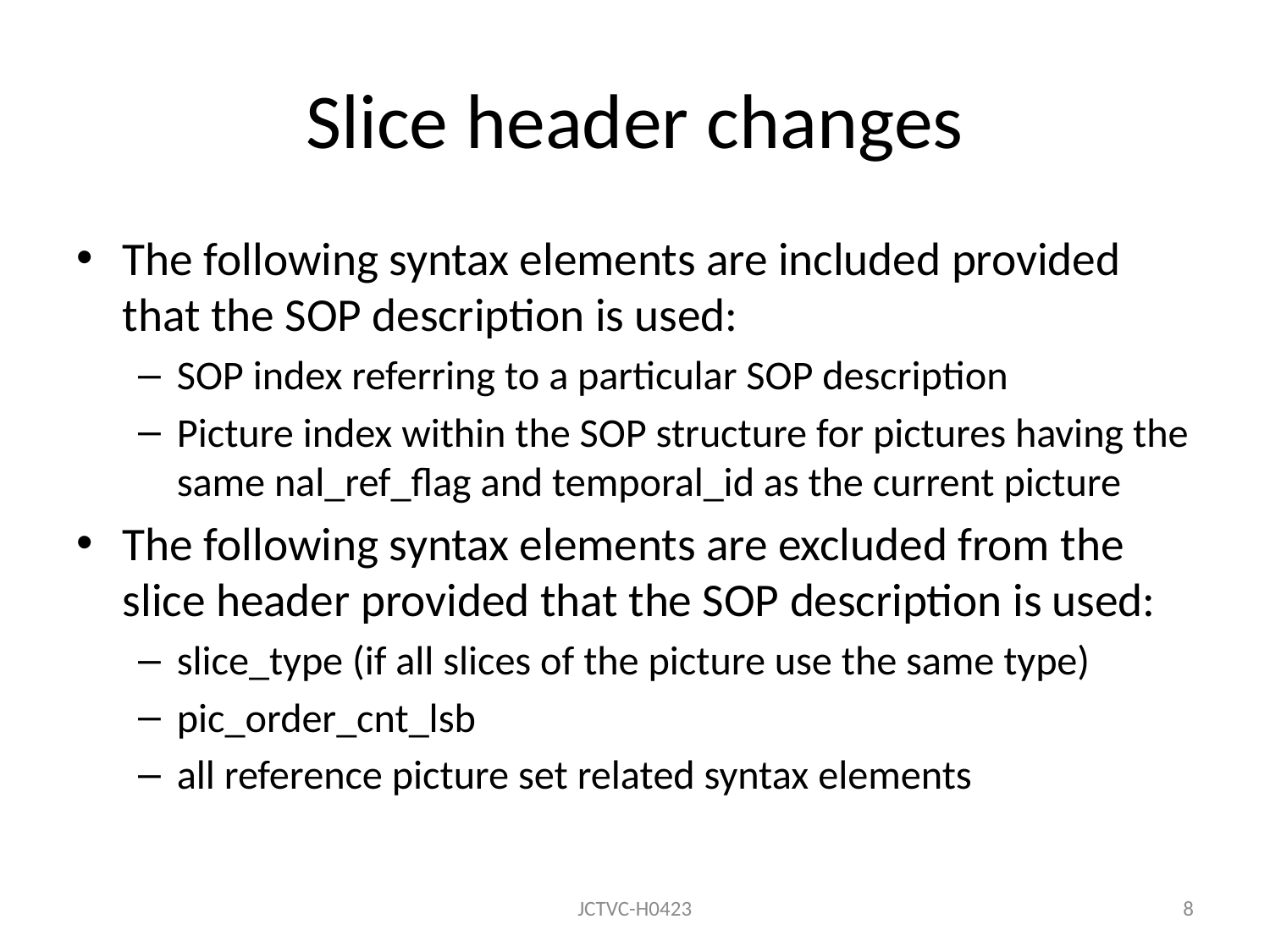

# Slice header changes
The following syntax elements are included provided that the SOP description is used:
SOP index referring to a particular SOP description
Picture index within the SOP structure for pictures having the same nal_ref_flag and temporal_id as the current picture
The following syntax elements are excluded from the slice header provided that the SOP description is used:
slice_type (if all slices of the picture use the same type)
pic_order_cnt_lsb
all reference picture set related syntax elements

JCTVC-H0423
8